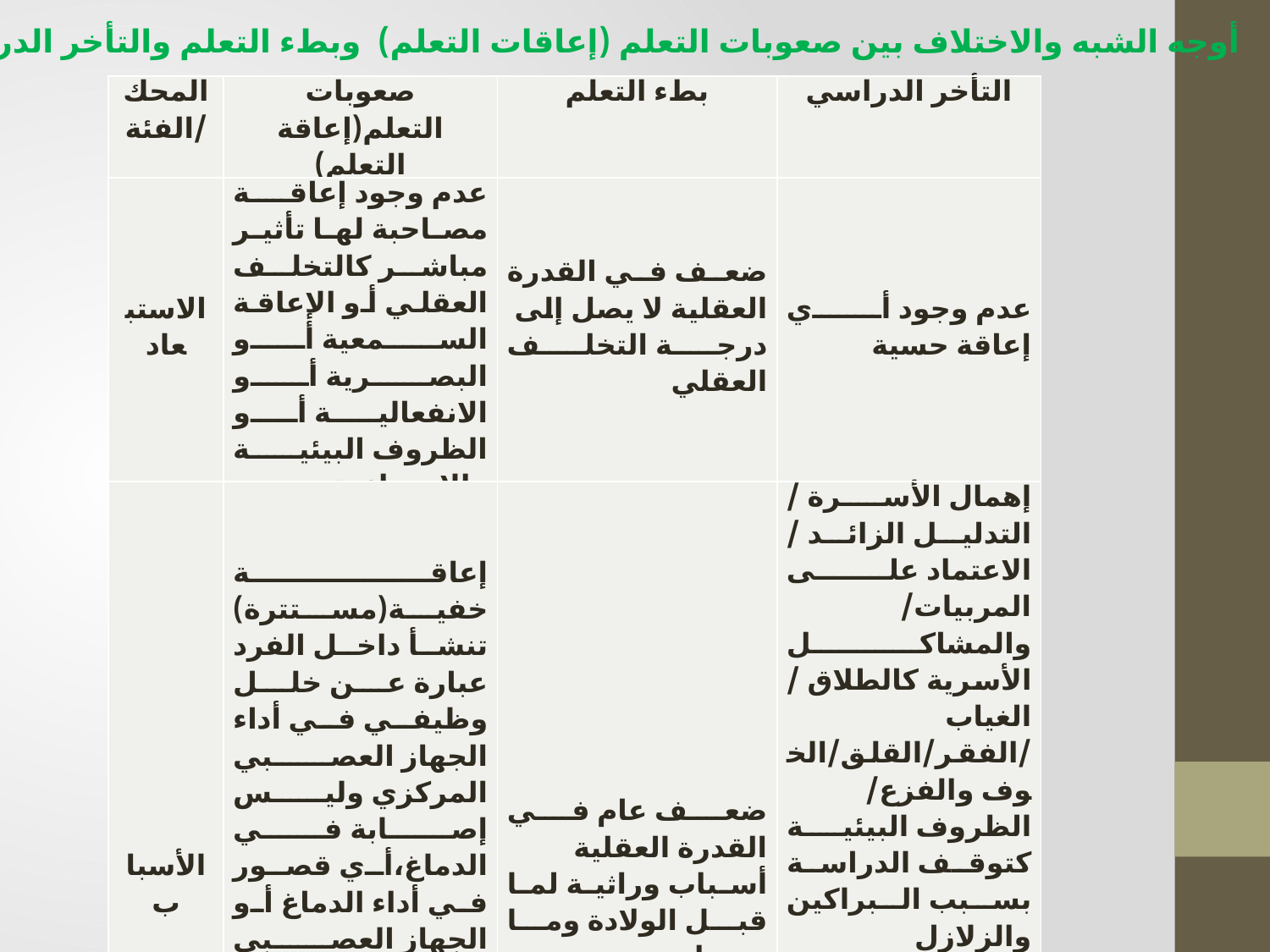

أوجه الشبه والاختلاف بين صعوبات التعلم (إعاقات التعلم)  وبطء التعلم والتأخر الدراسي

| المحك/الفئة | صعوبات التعلم(إعاقة التعلم) | بطء التعلم | التأخر الدراسي |
| --- | --- | --- | --- |
| الاستبعاد | عدم وجود إعاقة مصاحبة لها تأثير مباشر كالتخلف العقلي أو الإعاقة السمعية أو البصرية أو الانفعالية أو الظروف البيئية والاجتماعية | ضعف في القدرة العقلية لا يصل إلى درجة التخلف العقلي | عدم وجود أي إعاقة حسية |
| الأسباب | إعاقة خفية(مستترة) تنشأ داخل الفرد عبارة عن خلل وظيفي في أداء الجهاز العصبي المركزي وليس إصابة في الدماغ،أي قصور في أداء الدماغ أو الجهاز العصبي المركزي؛ بمعنى أنها لا تتم بالطريقة العادية، وهذه الأسباب لا تعالج وإنما يتم الحد من أثارها فقط | ضعف عام في القدرة العقلية أسباب وراثية لما قبل الولادة وما بعدها | إهمال الأسرة / التدليل الزائد / الاعتماد على المربيات/ والمشاكل الأسرية كالطلاق / الغياب /الفقر/القلق/الخوف والفزع/ الظروف البيئية كتوقف الدراسة بسبب البراكين والزلازل والفياضنات والمشاكل الصحية / واختلاف اللهجات واللغات / والظروف الاجتماعية ، والمدنية/وتراكم الصعوبة في المراحل/زحمة الفصل وشخصية المعلم وقدرته. \* |
| نسبة الذكاء | 90 فما فوق على مقياس وكسلر | من 76 وحتى 89 على مقياس وكسلر | 90 فما فوق على مقياس وكسلر |